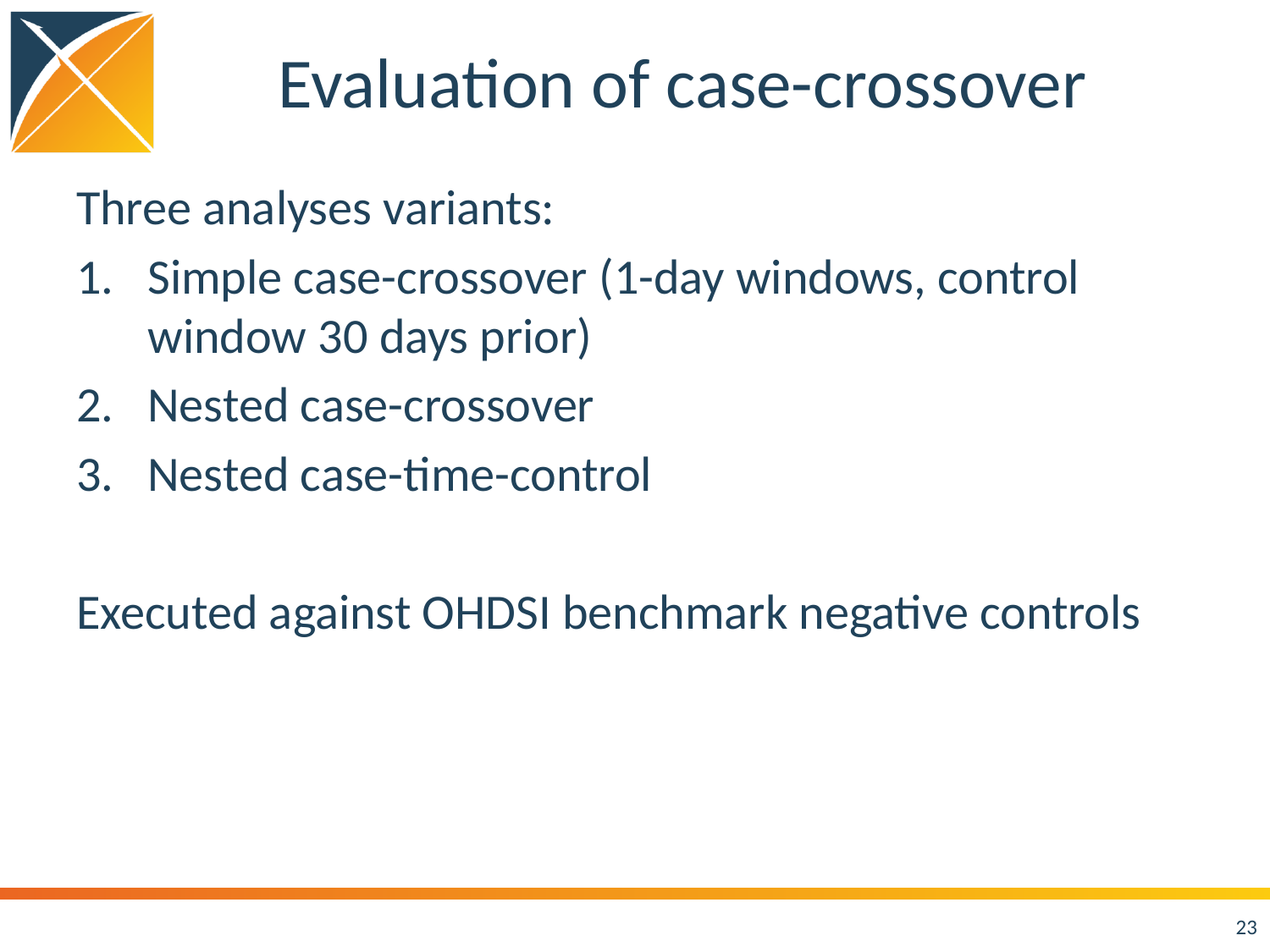

# Evaluation of case-crossover
Three analyses variants:
Simple case-crossover (1-day windows, control window 30 days prior)
Nested case-crossover
Nested case-time-control

Executed against OHDSI benchmark negative controls

23